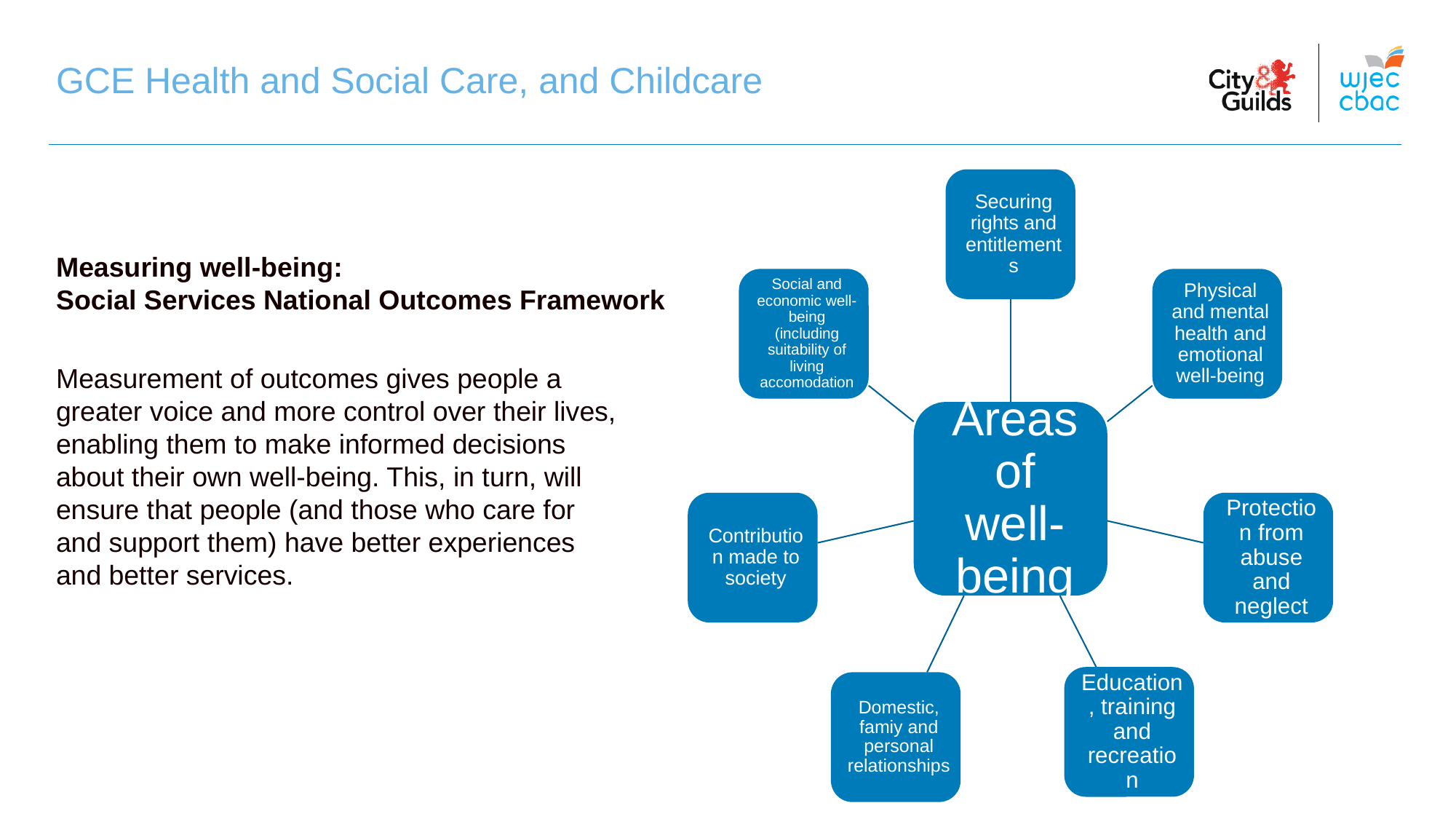

GCE Health and Social Care, and Childcare
Areas of well-being
Securing rights and entitlements
Physical and mental health and emotional well-being
Protection from abuse and neglect
Education, training and recreation
Domestic, famiy and personal relationships
Contribution made to society
Social and economic well-being (including suitability of living accomodation
Measuring well-being:
Social Services National Outcomes Framework
Measurement of outcomes gives people a greater voice and more control over their lives, enabling them to make informed decisions about their own well-being. This, in turn, will ensure that people (and those who care for and support them) have better experiences and better services.